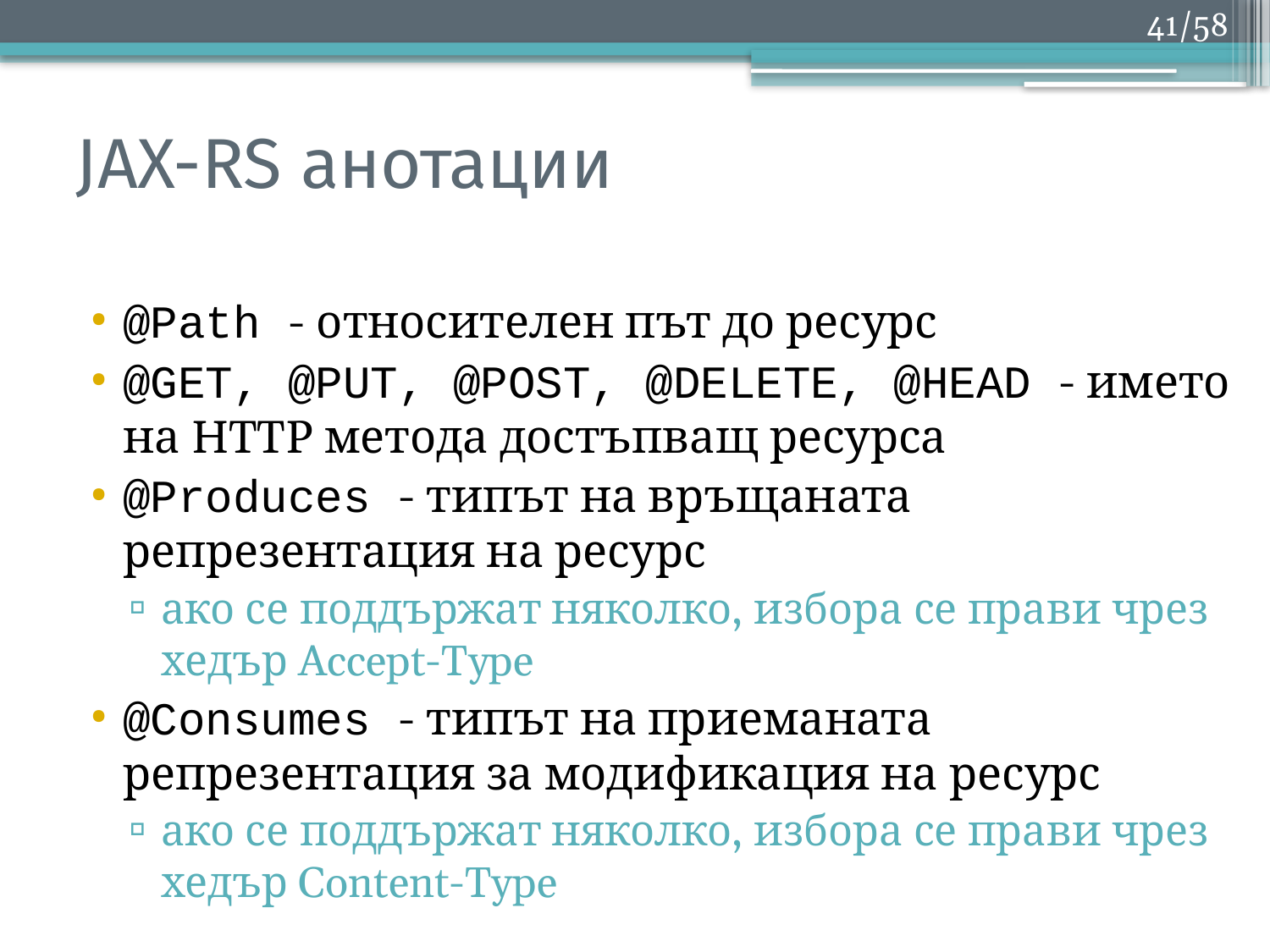

41/58
# JAX-RS анотации
@Path - относителен път до ресурс
@GET, @PUT, @POST, @DELETE, @HEAD - името на HTTP метода достъпващ ресурса
@Produces - типът на връщаната репрезентация на ресурс
ако се поддържат няколко, избора се прави чрез хедър Accept-Type
@Consumes - типът на приеманата репрезентация за модификация на ресурс
ако се поддържат няколко, избора се прави чрез хедър Content-Type